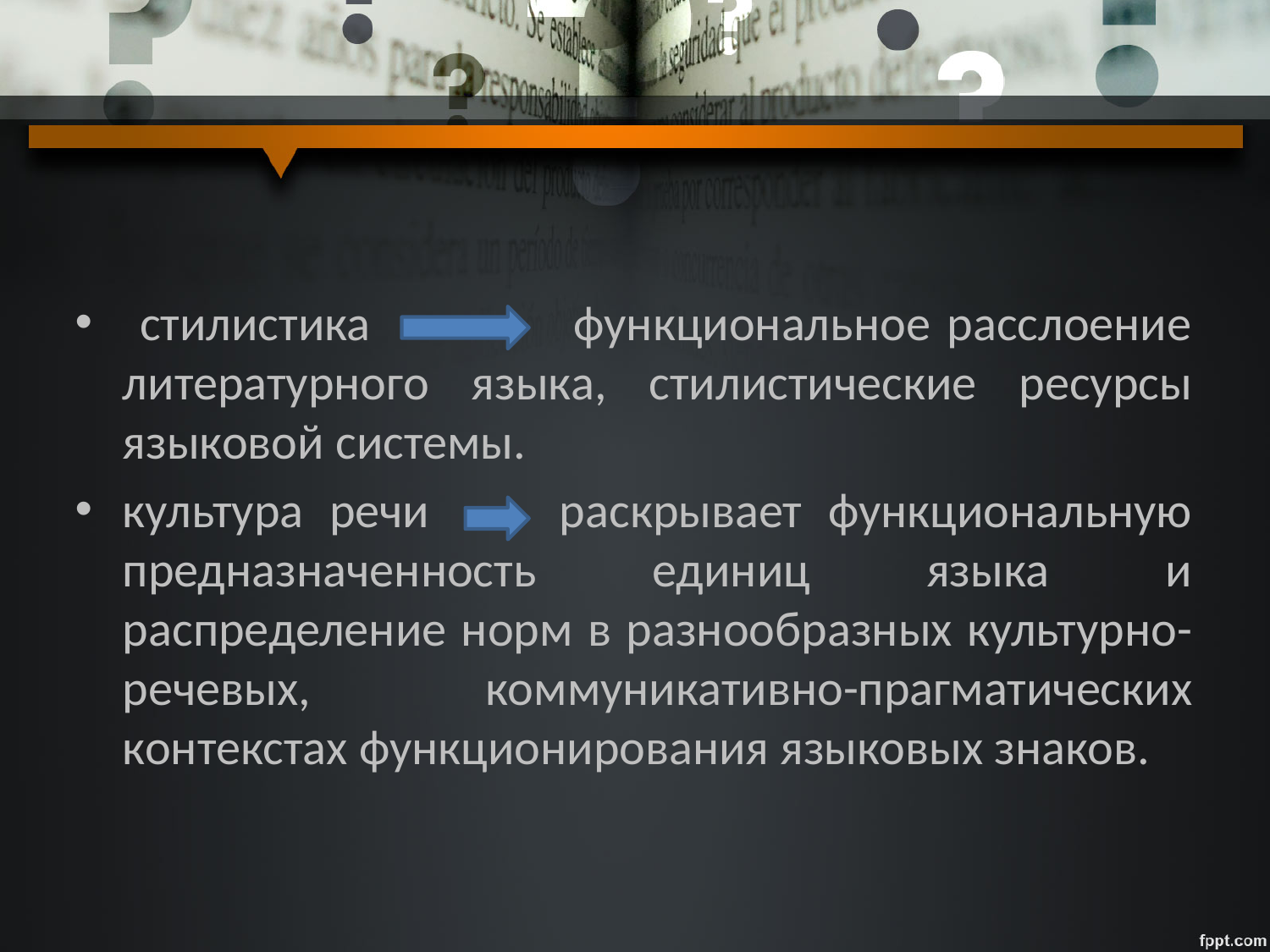

#
 стилистика            функциональное расслоение литературного языка, стилистические ресурсы языковой системы.
культура речи     раскрывает функциональную предназначенность единиц языка и распределение норм в разнообразных культурно-речевых, коммуникативно-прагматических контекстах функционирования языковых знаков.